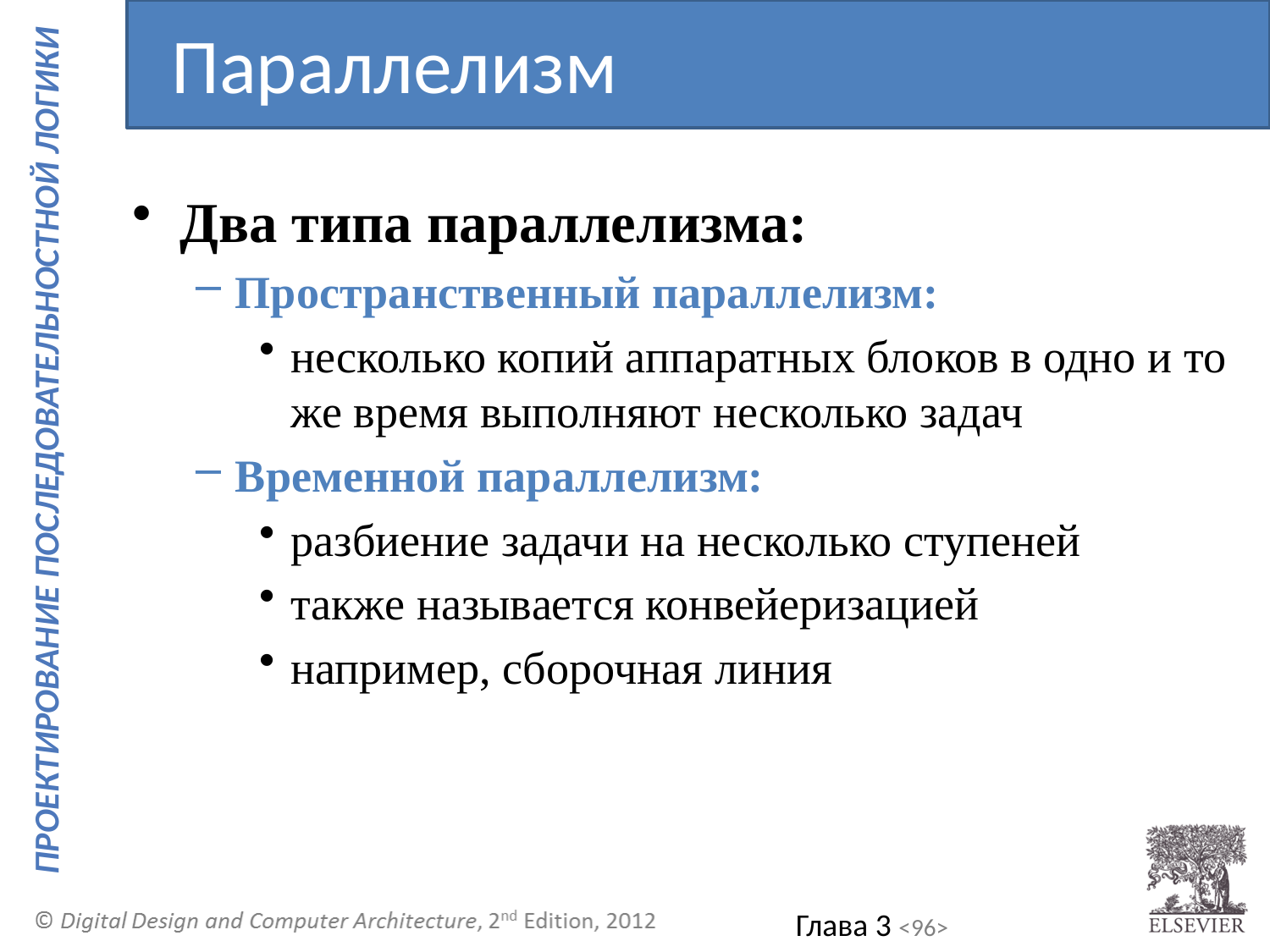

Параллелизм

Два типа параллелизма:
Пространственный параллелизм:
несколько копий аппаратных блоков в одно и то же время выполняют несколько задач
Временной параллелизм:
разбиение задачи на несколько ступеней
также называется конвейеризацией
например, сборочная линия